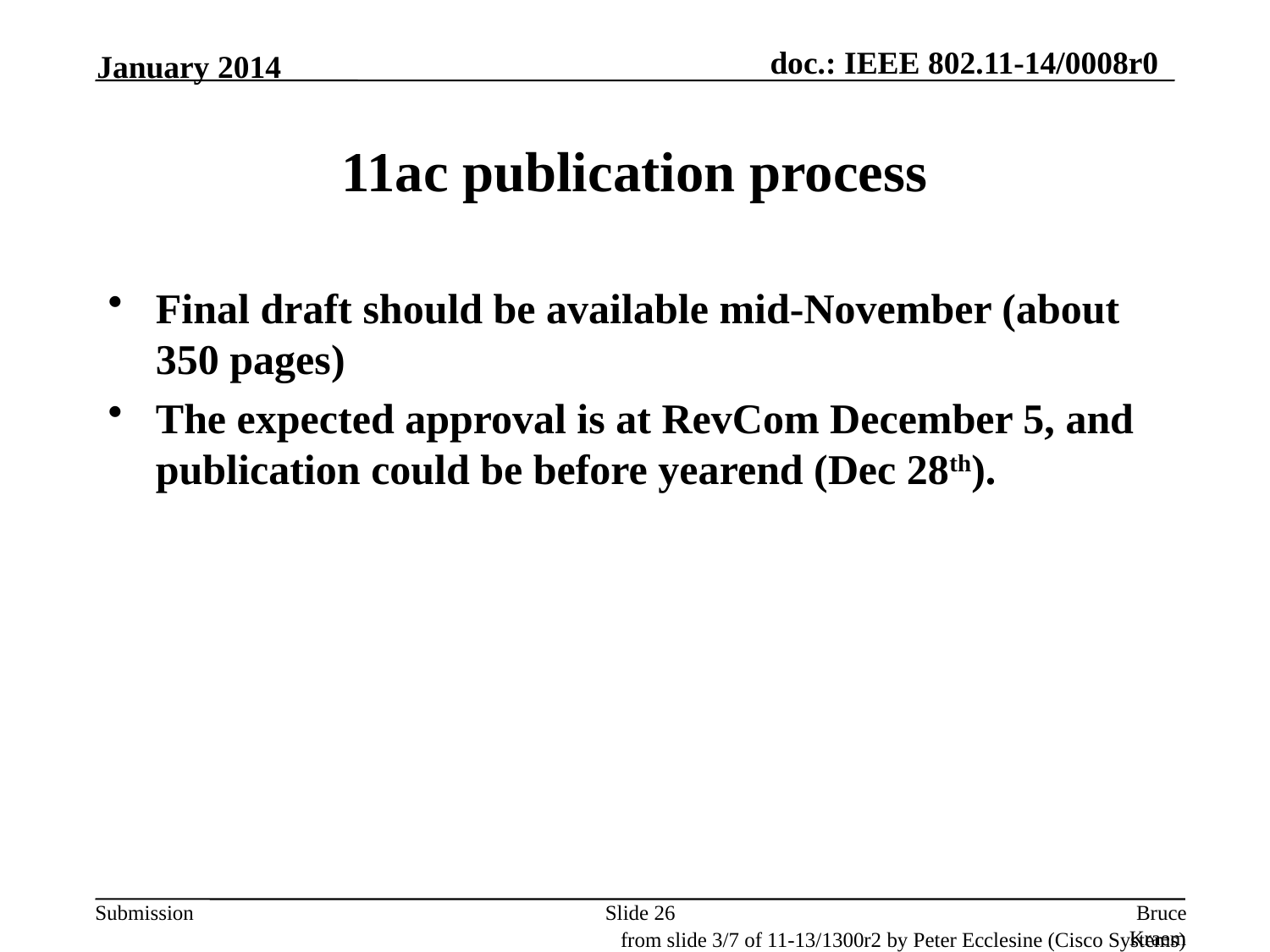

January 2014
# 11ac publication process
Final draft should be available mid-November (about 350 pages)
The expected approval is at RevCom December 5, and publication could be before yearend (Dec 28th).
Slide 26
Bruce Kraemer, Marvell
from slide 3/7 of 11-13/1300r2 by Peter Ecclesine (Cisco Systems)